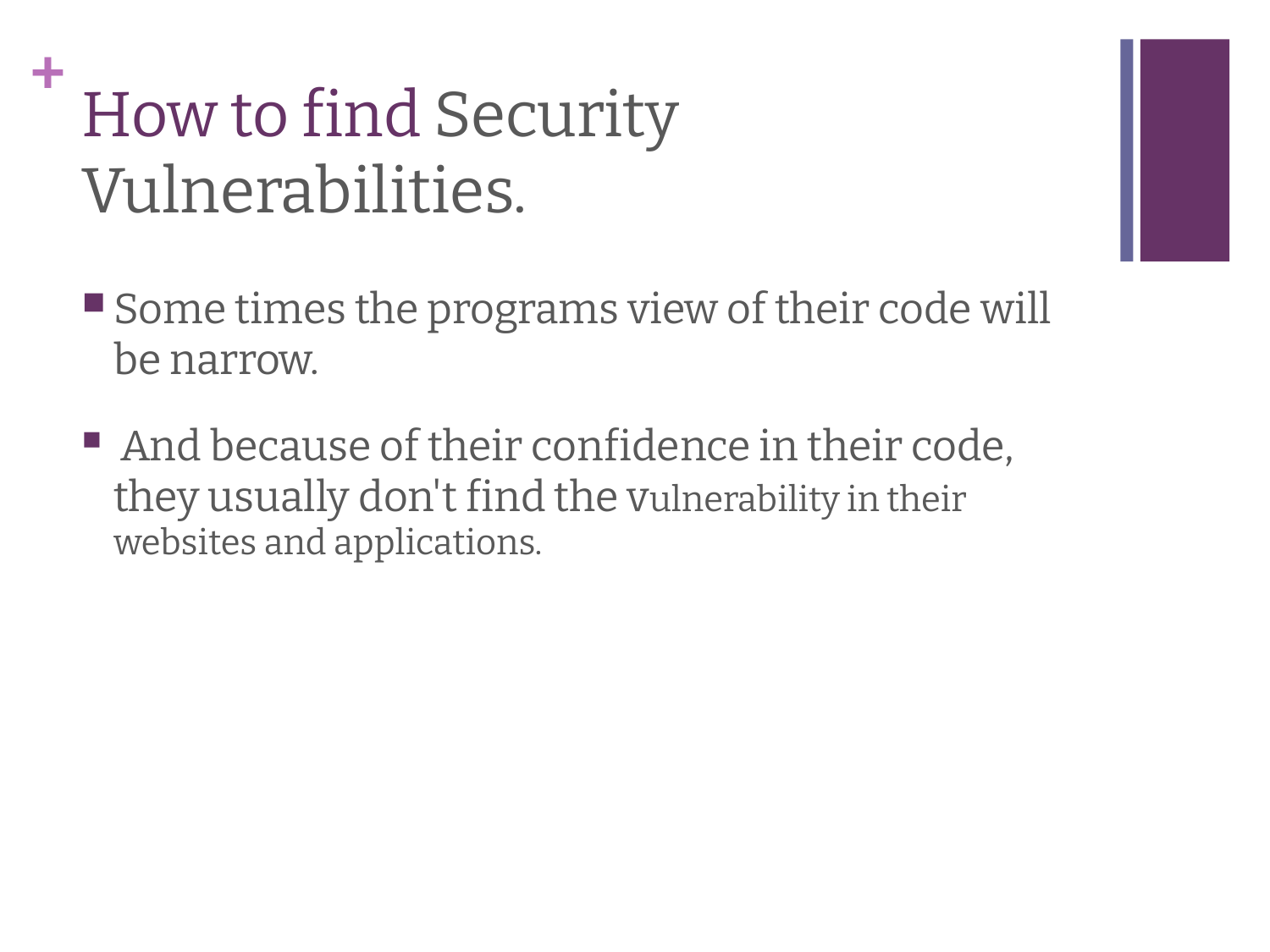

# How to find Security Vulnerabilities.
Some times the programs view of their code will be narrow.
 And because of their confidence in their code, they usually don't find the vulnerability in their websites and applications.